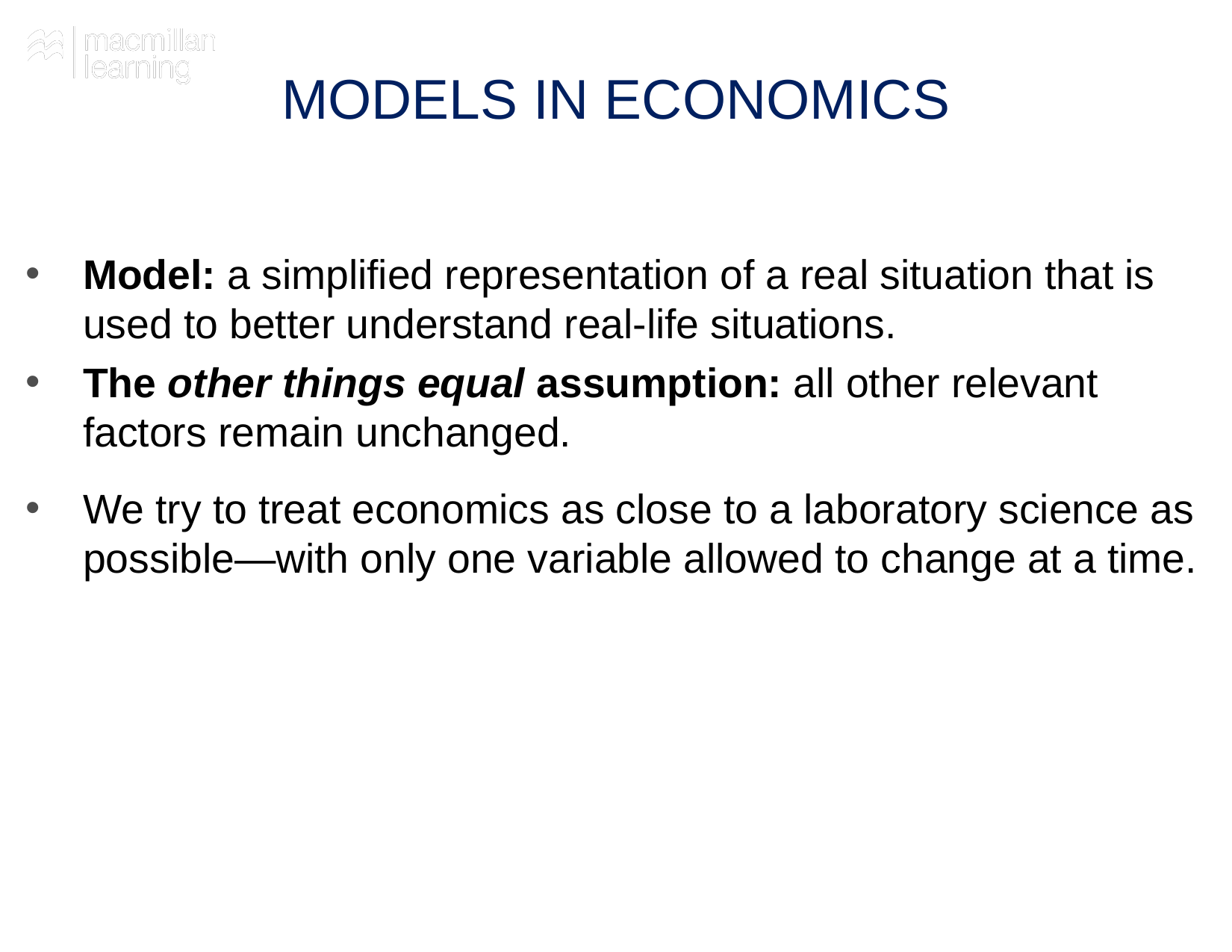

# MODELS IN ECONOMICS
Model: a simplified representation of a real situation that is used to better understand real-life situations.
The other things equal assumption: all other relevant factors remain unchanged.
We try to treat economics as close to a laboratory science as possible—with only one variable allowed to change at a time.